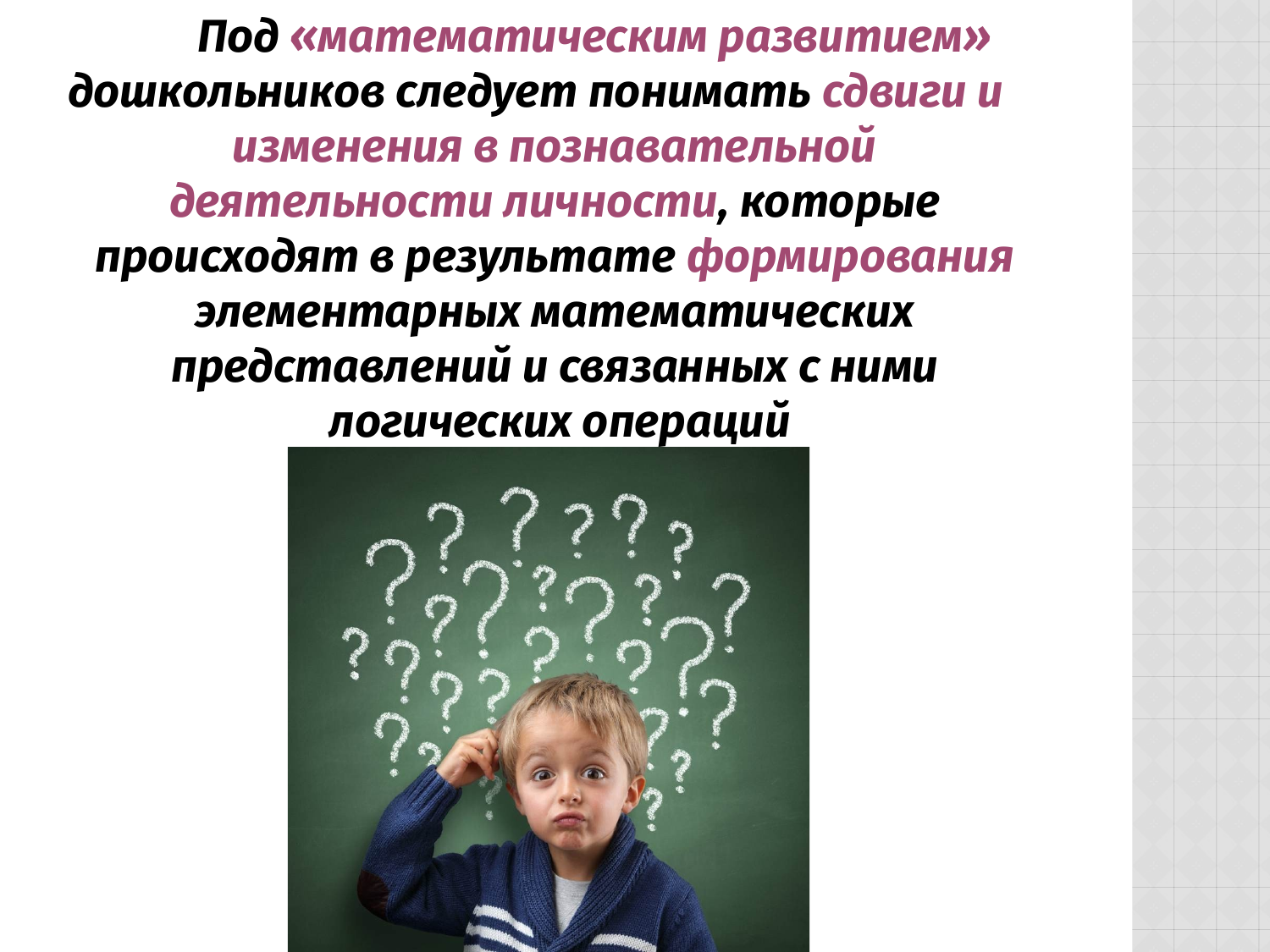

Под «математическим развитием»  дошкольников следует понимать сдвиги и
изменения в познавательной  деятельности личности, которые  происходят в результате формирования  элементарных математических  представлений и связанных с ними  логических операций